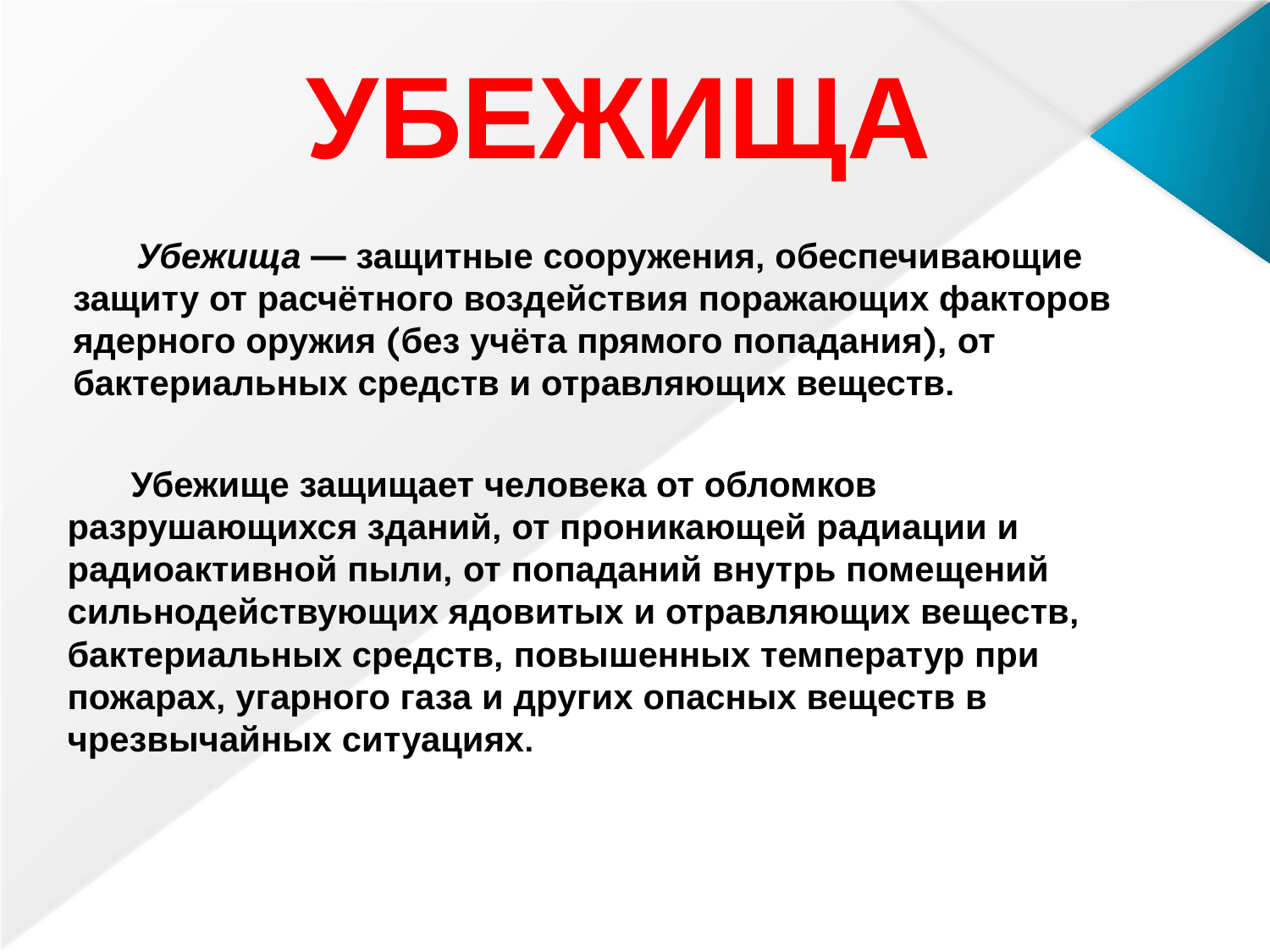

УБЕЖИЩА
Убежища — защитные сооружения, обеспечивающие защиту от расчётного воздействия поражающих факторов ядерного оружия (без учёта прямого попадания), от бактериальных средств и отравляющих веществ.
Убежище защищает человека от обломков разрушающихся зданий, от проникающей радиации и радиоактивной пыли, от попаданий внутрь помещений сильнодействующих ядовитых и отравляющих веществ, бактериальных средств, повышенных температур при пожарах, угарного газа и других опасных веществ в чрезвычайных ситуациях.